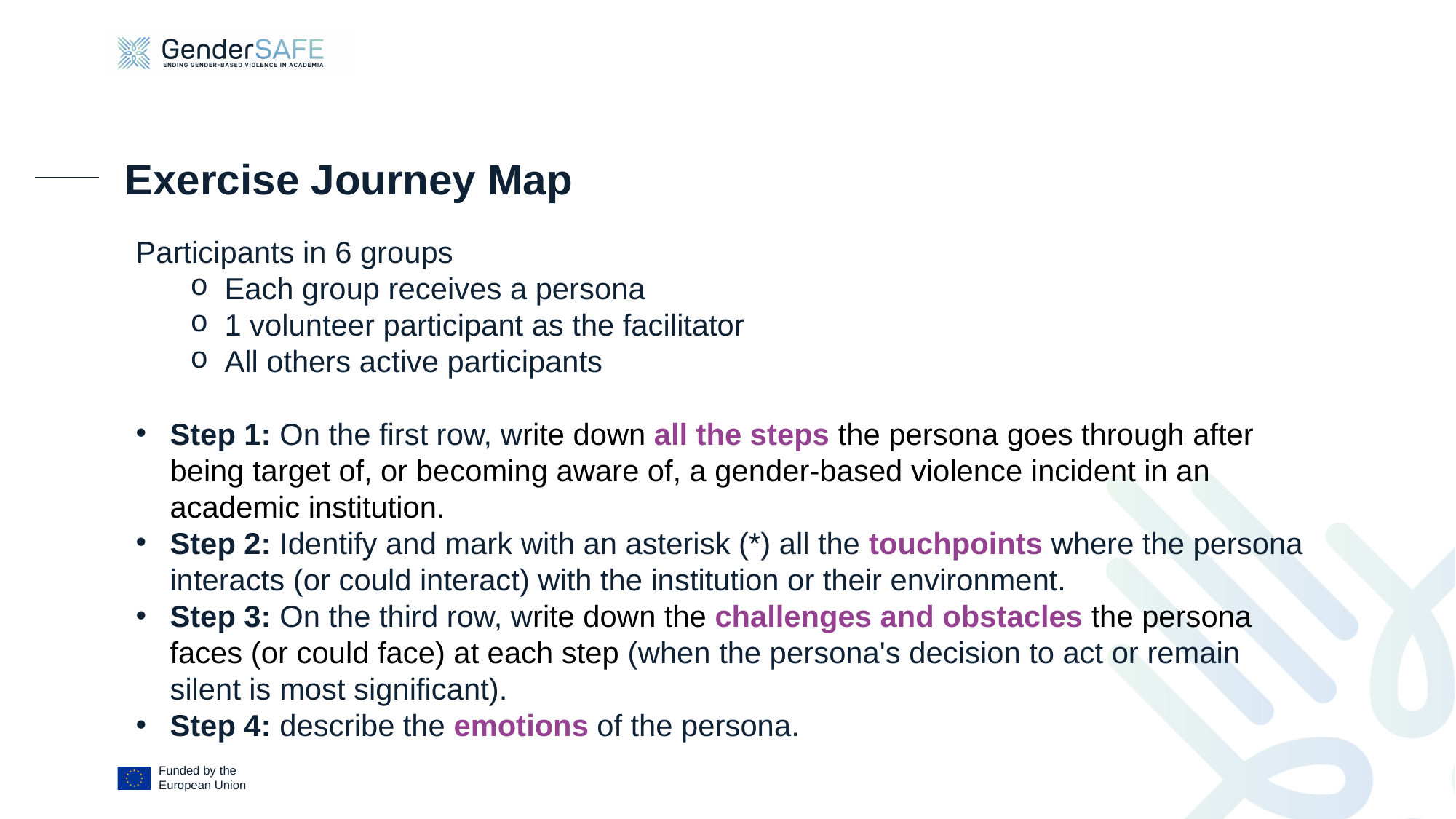

# Exercise Journey Map
Participants in 6 groups
Each group receives a persona
1 volunteer participant as the facilitator
All others active participants

Step 1: On the first row, write down all the steps the persona goes through after being target of, or becoming aware of, a gender-based violence incident in an academic institution.
Step 2: Identify and mark with an asterisk (*) all the touchpoints where the persona interacts (or could interact) with the institution or their environment.
Step 3: On the third row, write down the challenges and obstacles the persona faces (or could face) at each step (when the persona's decision to act or remain silent is most significant).
Step 4: describe the emotions of the persona.